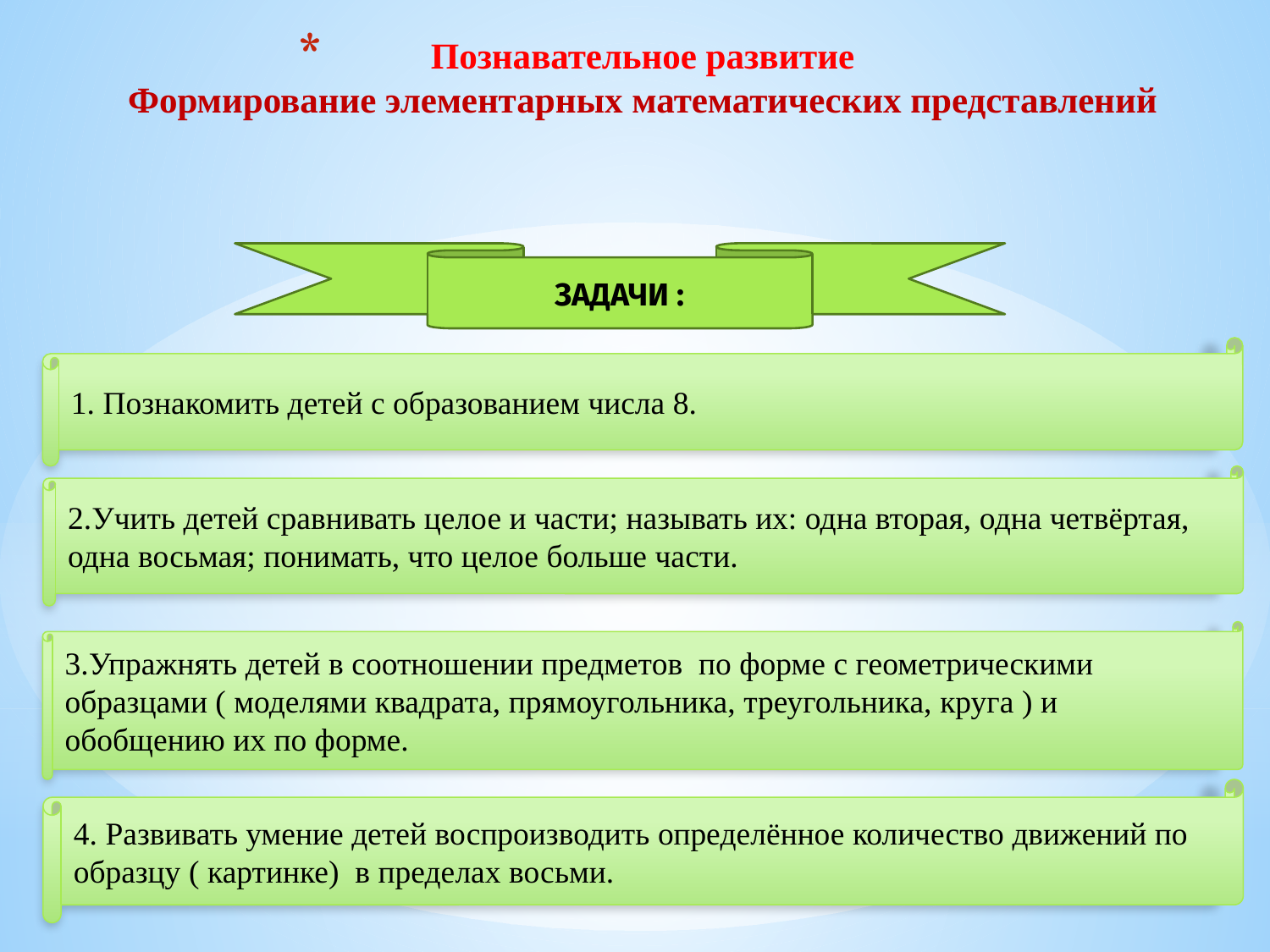

# Познавательное развитие Формирование элементарных математических представлений
ЗАДАЧИ :
1. Познакомить детей с образованием числа 8.
2.Учить детей сравнивать целое и части; называть их: одна вторая, одна четвёртая, одна восьмая; понимать, что целое больше части.
3.Упражнять детей в соотношении предметов  по форме с геометрическими образцами ( моделями квадрата, прямоугольника, треугольника, круга ) и обобщению их по форме.
4. Развивать умение детей воспроизводить определённое количество движений по образцу ( картинке)  в пределах восьми.